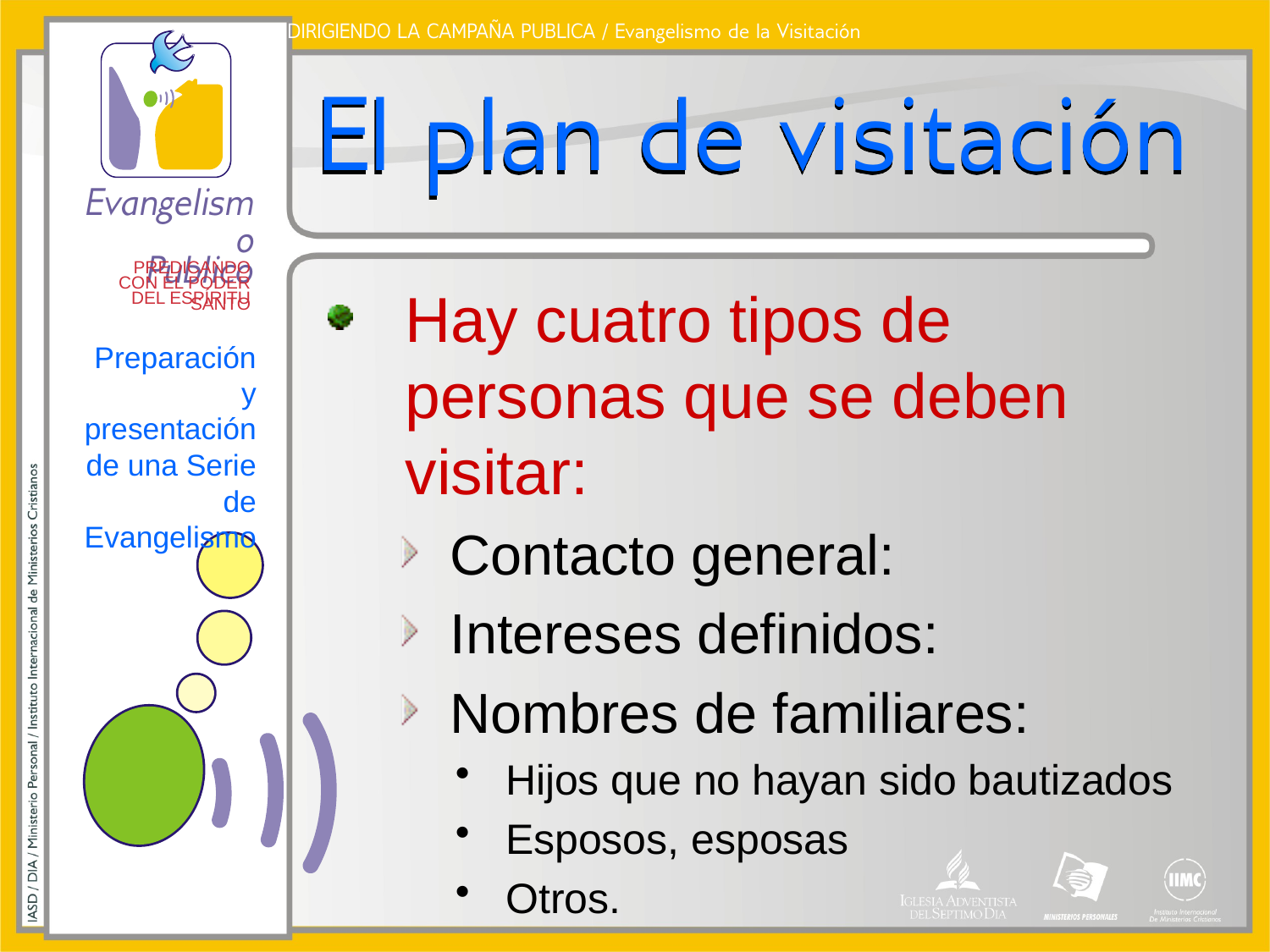

DIRIGIENDO LA CAMPAÑA PUBLICA / Evangelismo de la Visitación
# El plan de visitación
Hay cuatro tipos de personas que se deben visitar:
Contacto general:
Intereses definidos:
Nombres de familiares:
Hijos que no hayan sido bautizados
Esposos, esposas
Otros.